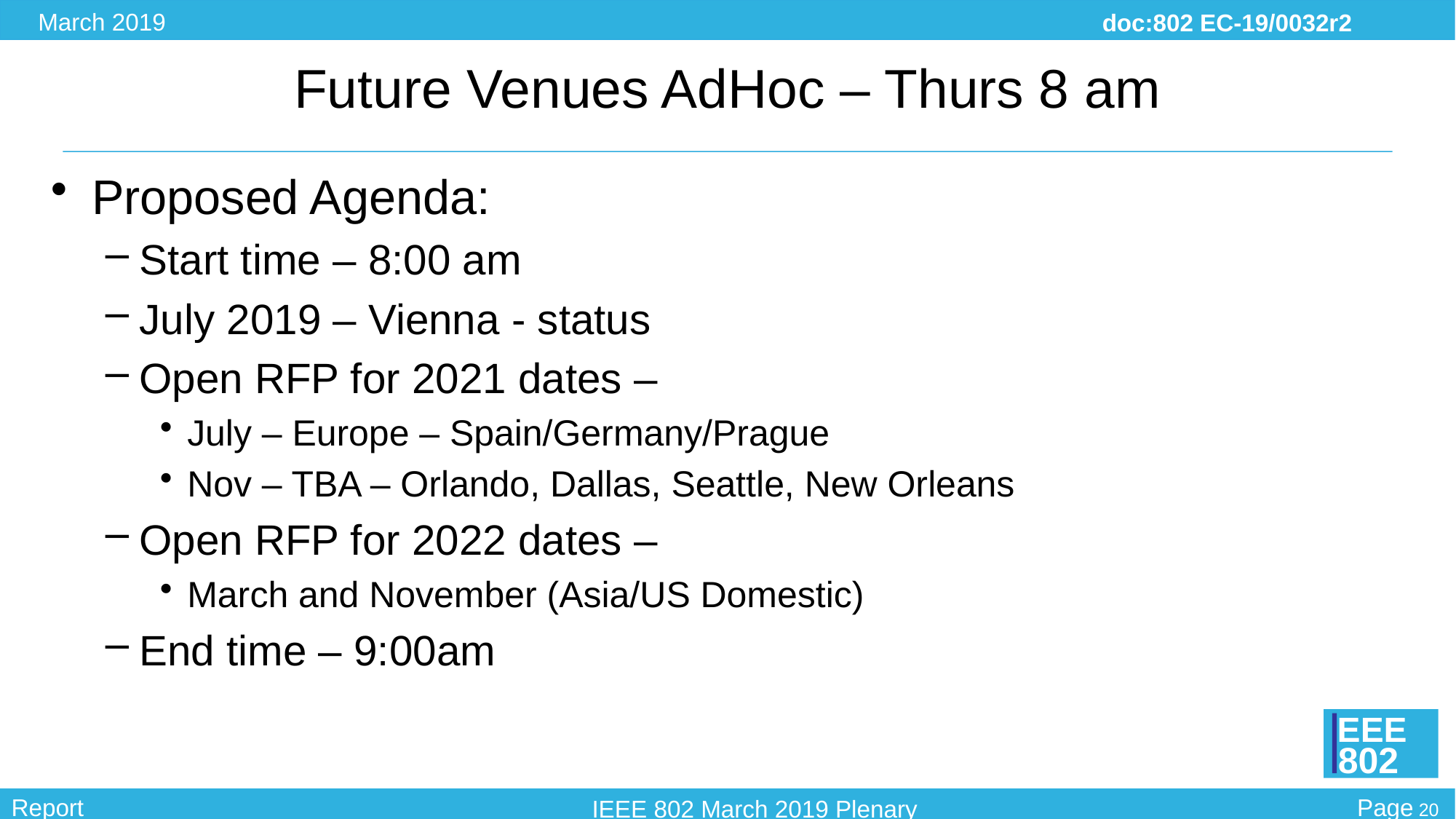

# Future Venues AdHoc – Thurs 8 am
Proposed Agenda:
Start time – 8:00 am
July 2019 – Vienna - status
Open RFP for 2021 dates –
July – Europe – Spain/Germany/Prague
Nov – TBA – Orlando, Dallas, Seattle, New Orleans
Open RFP for 2022 dates –
March and November (Asia/US Domestic)
End time – 9:00am